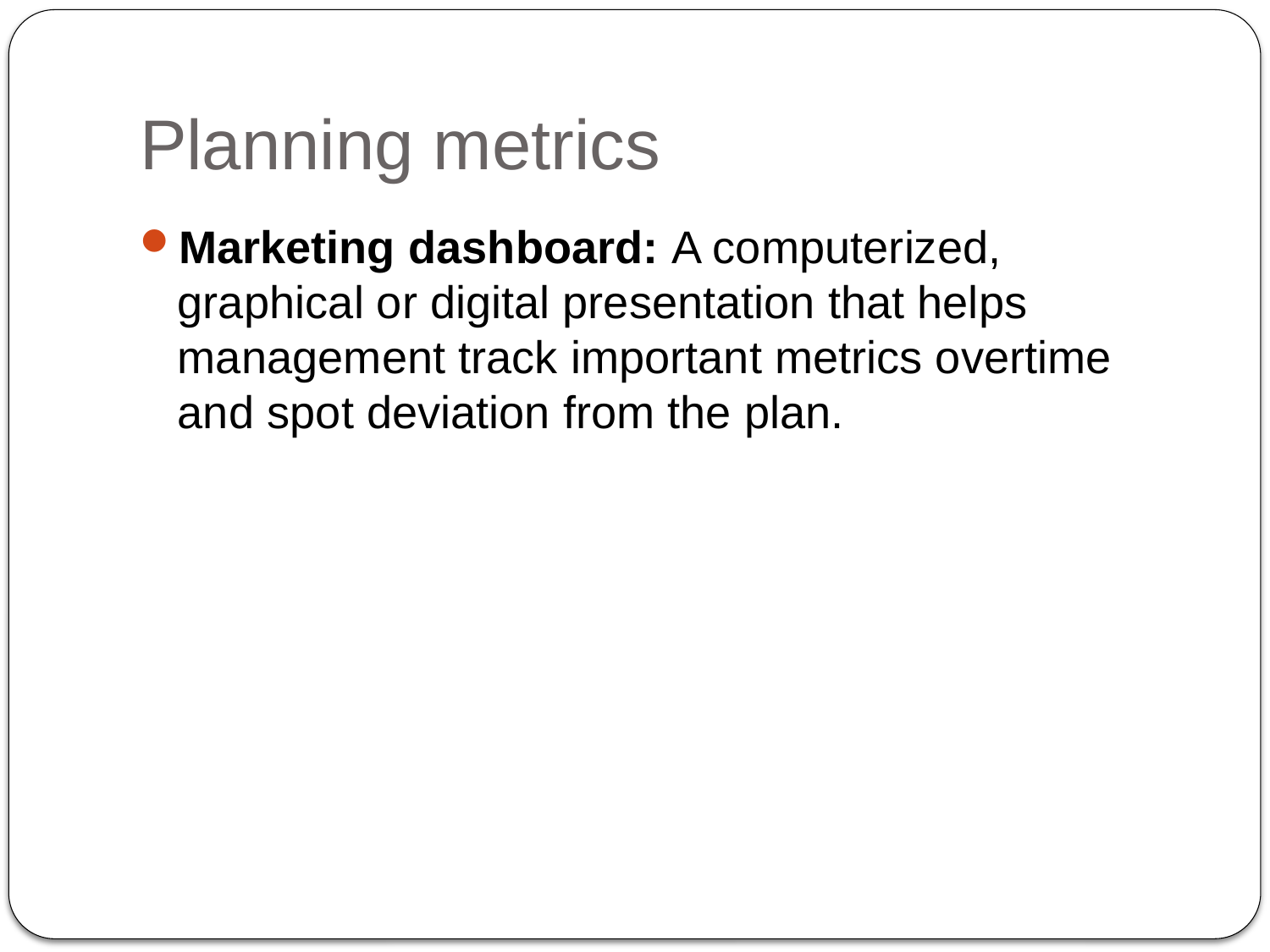

# Planning metrics
Marketing dashboard: A computerized, graphical or digital presentation that helps management track important metrics overtime and spot deviation from the plan.